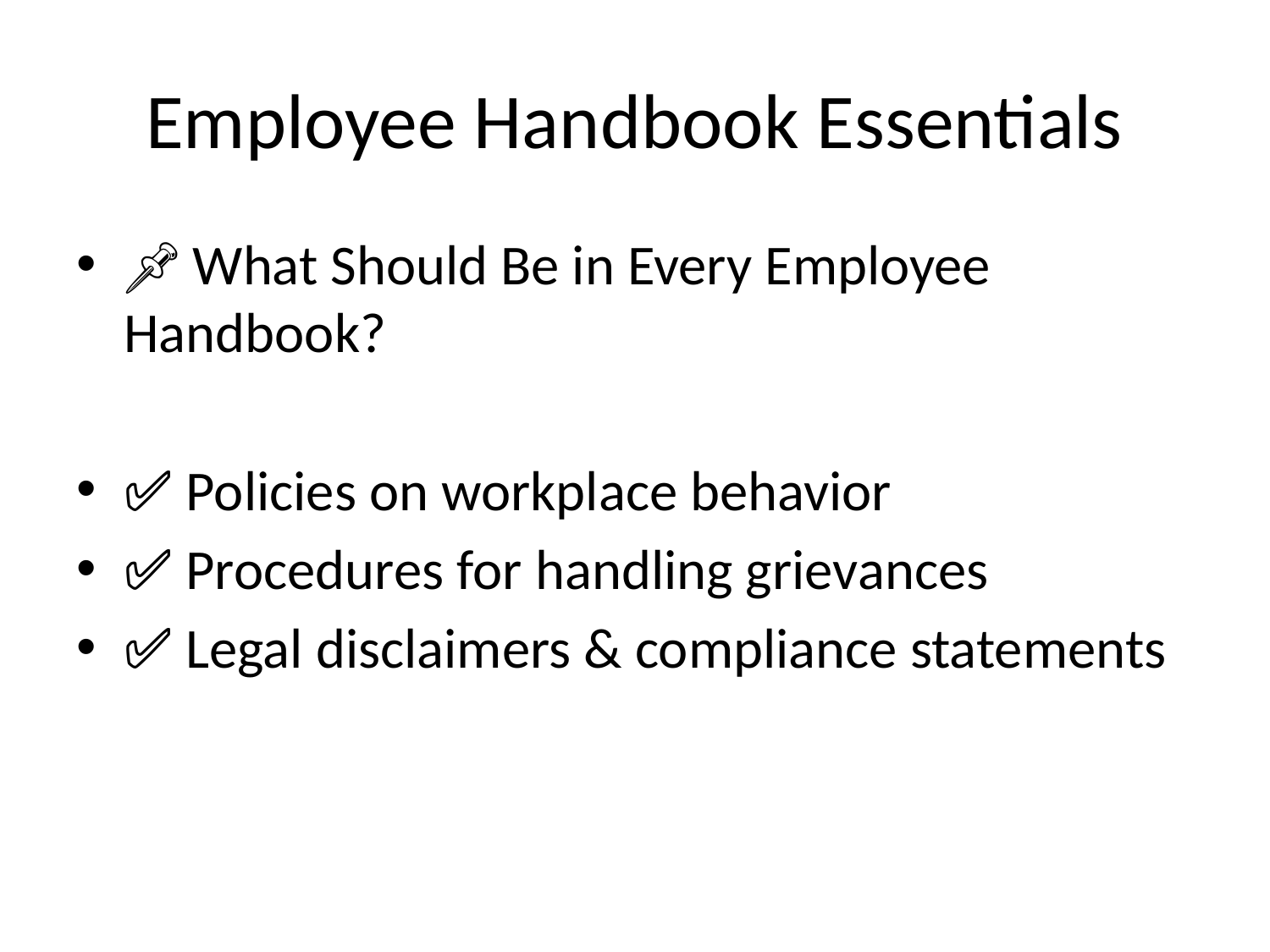

# Employee Handbook Essentials
📌 What Should Be in Every Employee Handbook?

✅ Policies on workplace behavior
✅ Procedures for handling grievances
✅ Legal disclaimers & compliance statements